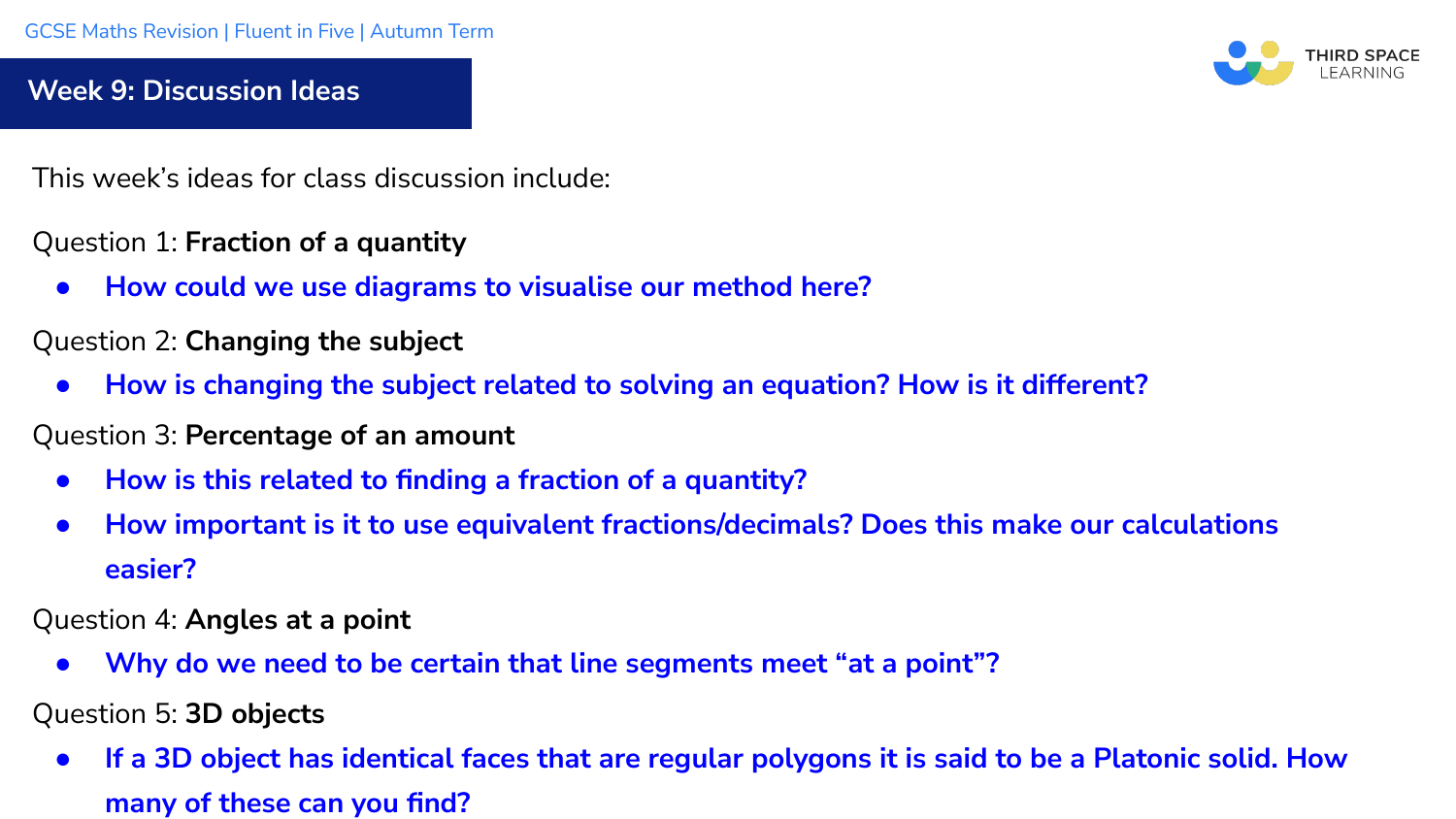

Week 9: Discussion Ideas
| This week’s ideas for class discussion include: |
| --- |
| Question 1: Fraction of a quantity How could we use diagrams to visualise our method here? |
| Question 2: Changing the subject How is changing the subject related to solving an equation? How is it different? |
| Question 3: Percentage of an amount How is this related to finding a fraction of a quantity? How important is it to use equivalent fractions/decimals? Does this make our calculations easier? |
| Question 4: Angles at a point Why do we need to be certain that line segments meet “at a point”? |
| Question 5: 3D objects If a 3D object has identical faces that are regular polygons it is said to be a Platonic solid. How many of these can you find? |